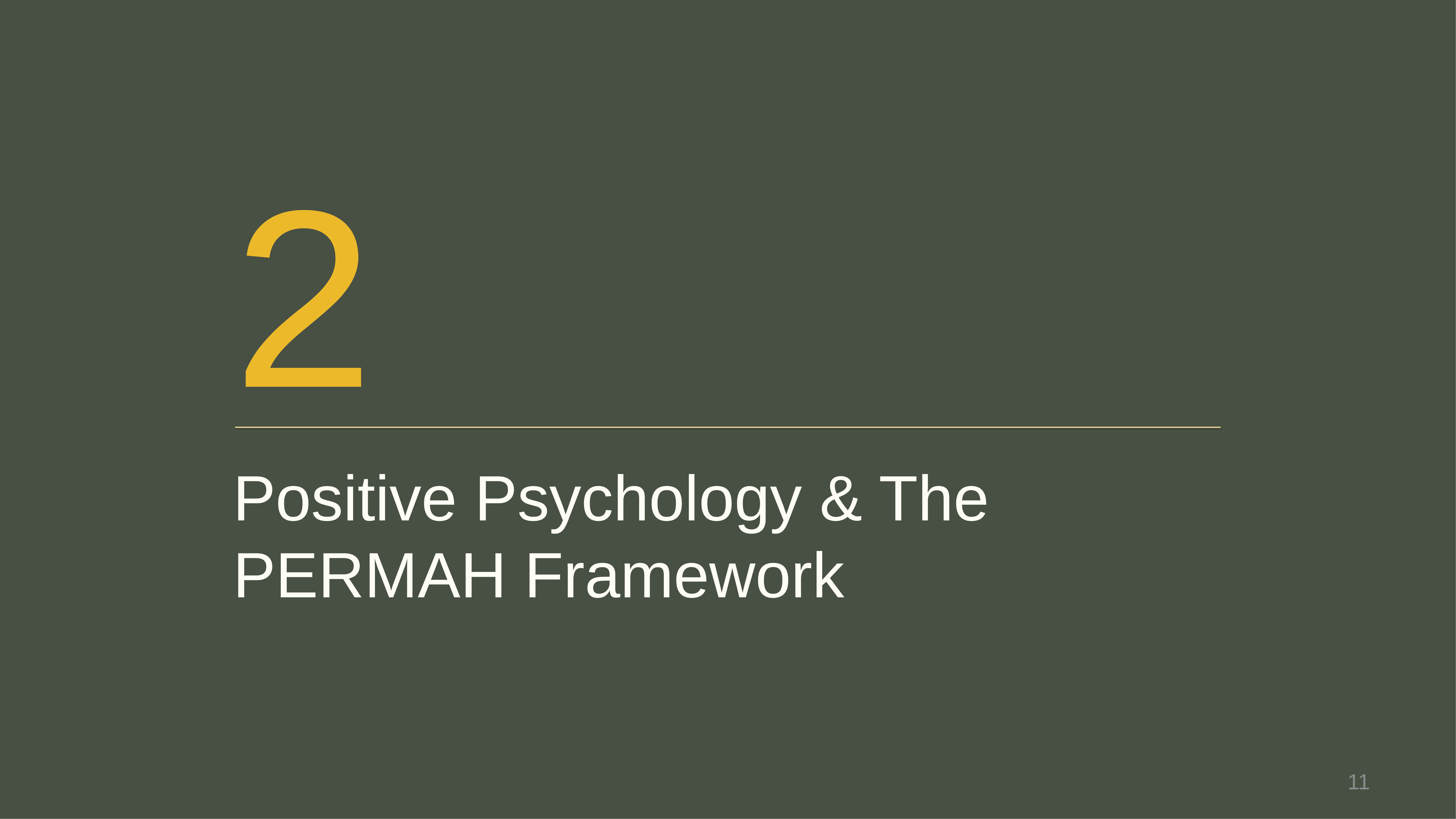

2

Positive Psychology & The PERMAH Framework
11